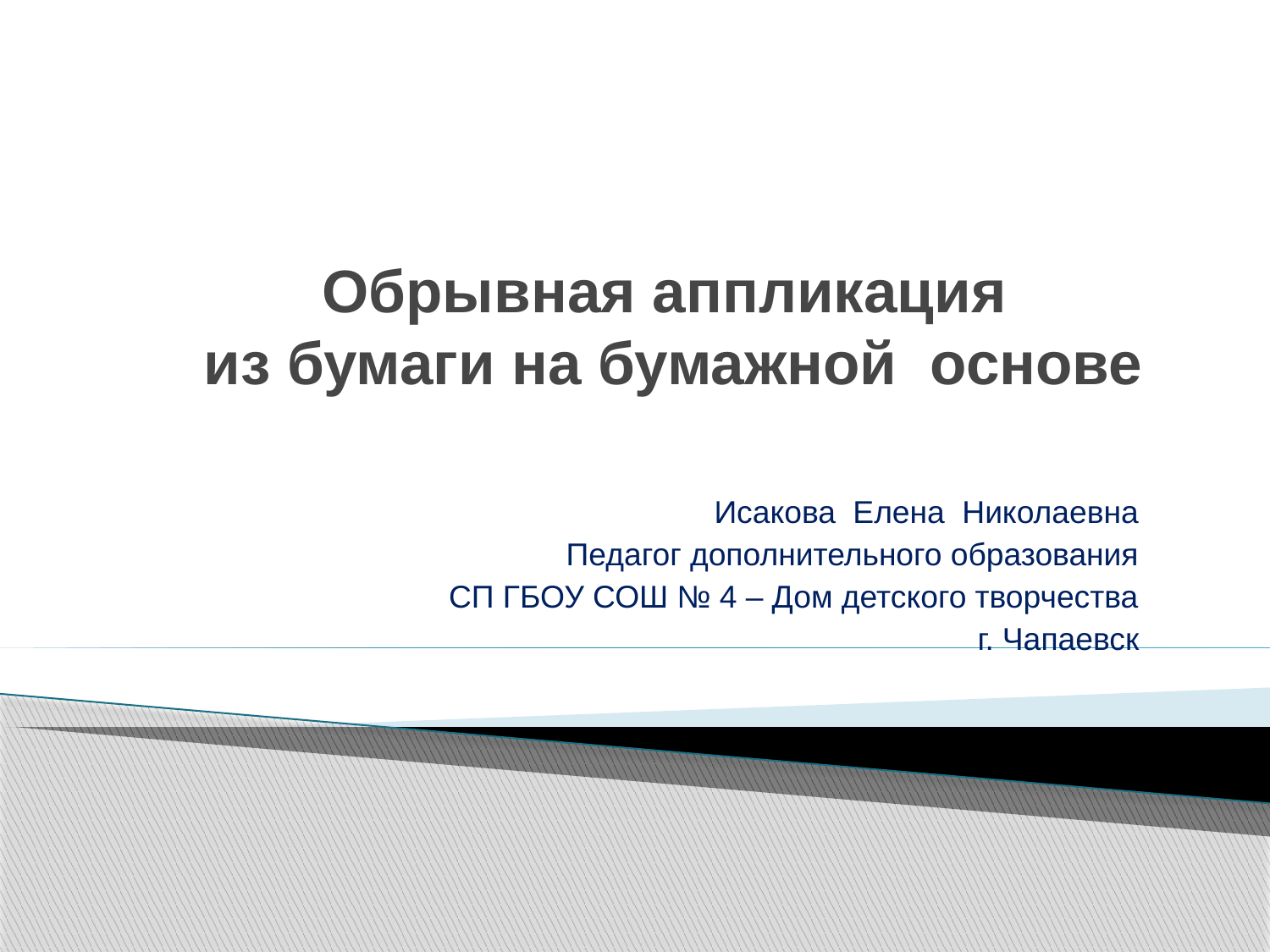

# Обрывная аппликация из бумаги на бумажной  основе
Исакова  Елена  Николаевна
Педагог дополнительного образования
СП ГБОУ СОШ № 4 – Дом детского творчества
               г. Чапаевск